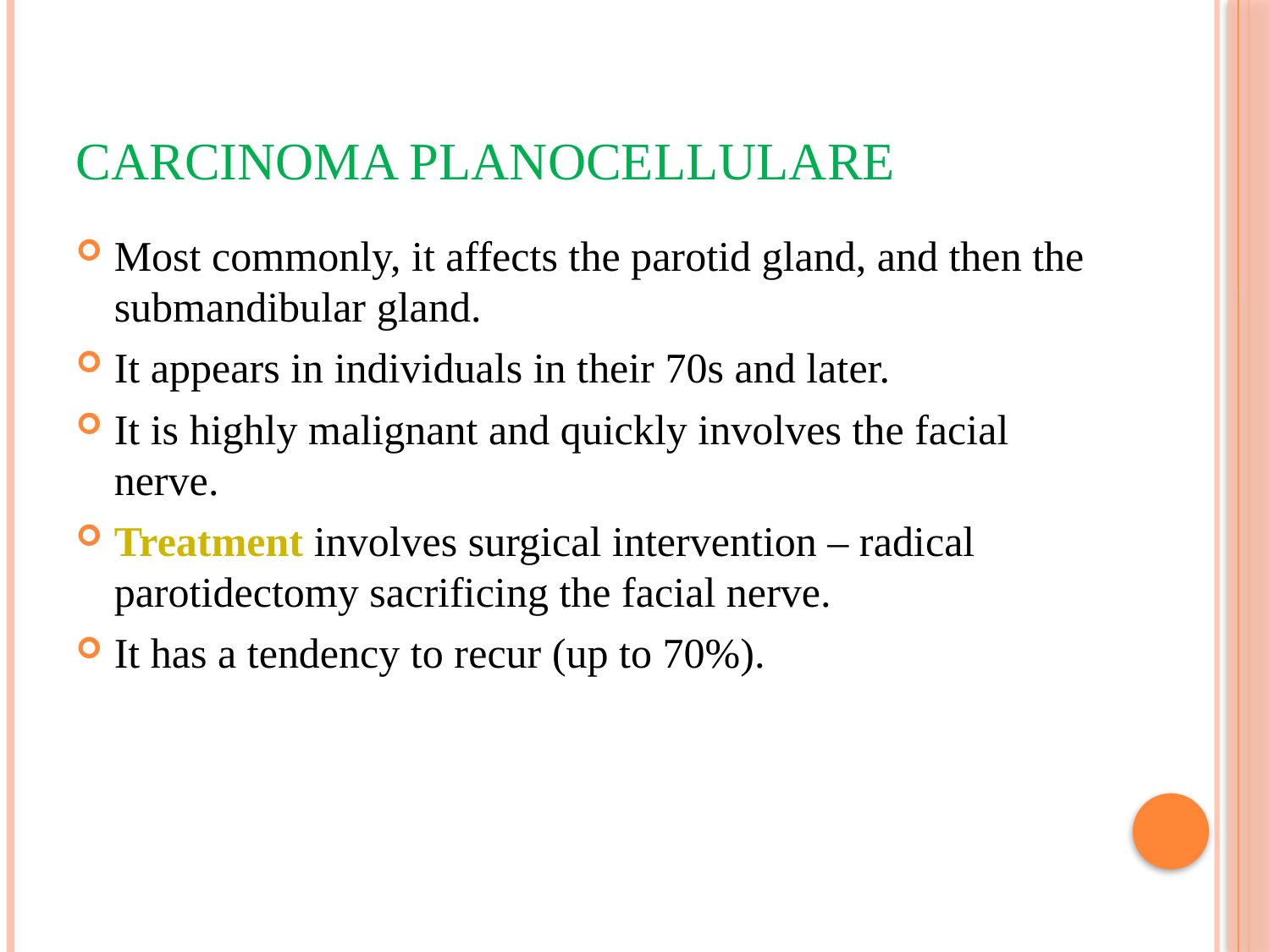

# Carcinoma planocellulare
Most commonly, it affects the parotid gland, and then the submandibular gland.
It appears in individuals in their 70s and later.
It is highly malignant and quickly involves the facial nerve.
Treatment involves surgical intervention – radical parotidectomy sacrificing the facial nerve.
It has a tendency to recur (up to 70%).